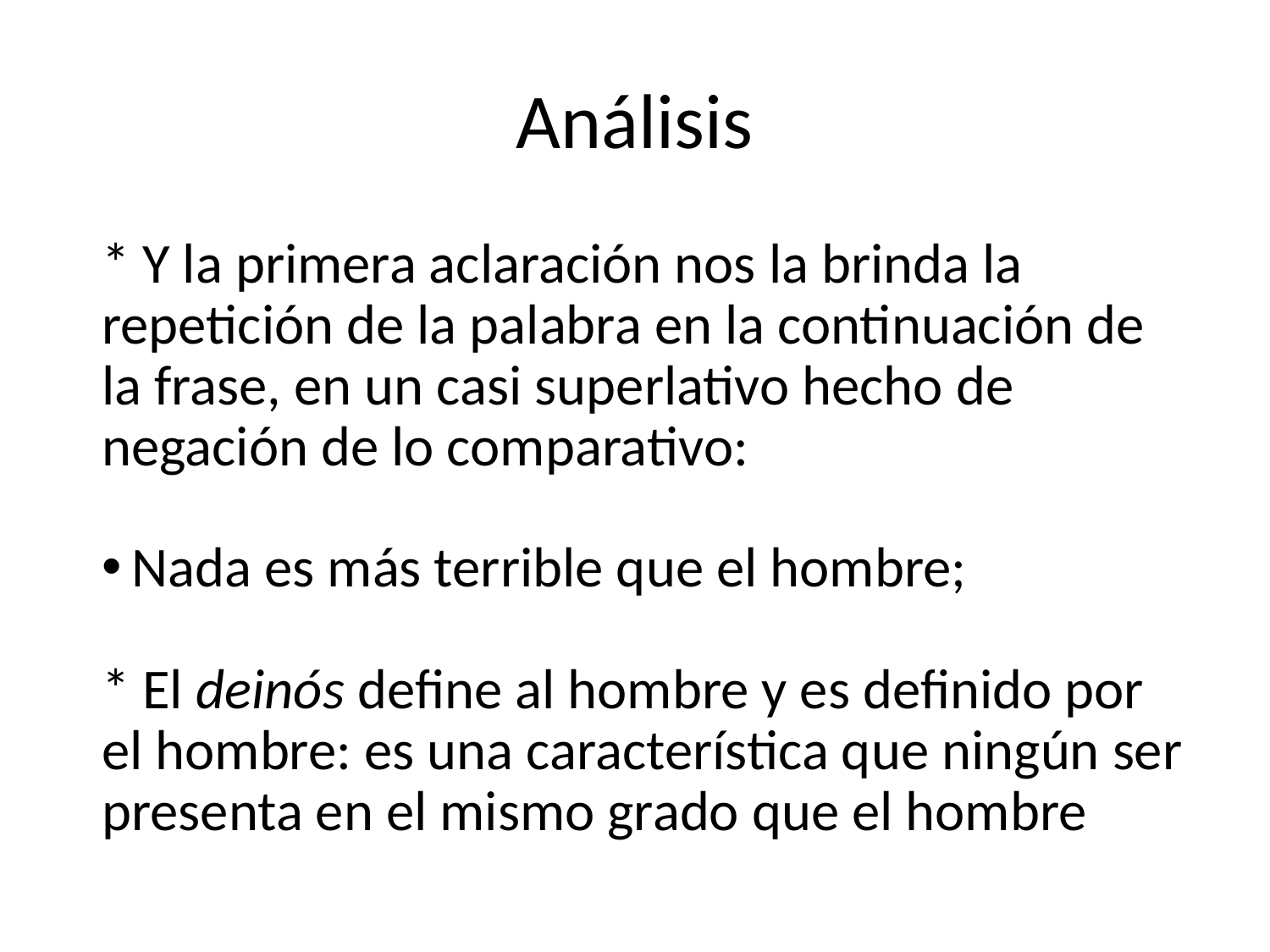

# Análisis
* Y la primera aclaración nos la brinda la repetición de la palabra en la continuación de la frase, en un casi superlativo hecho de negación de lo comparativo:

Nada es más terrible que el hombre;

* El deinós define al hombre y es definido por el hombre: es una característica que ningún ser presenta en el mismo grado que el hombre